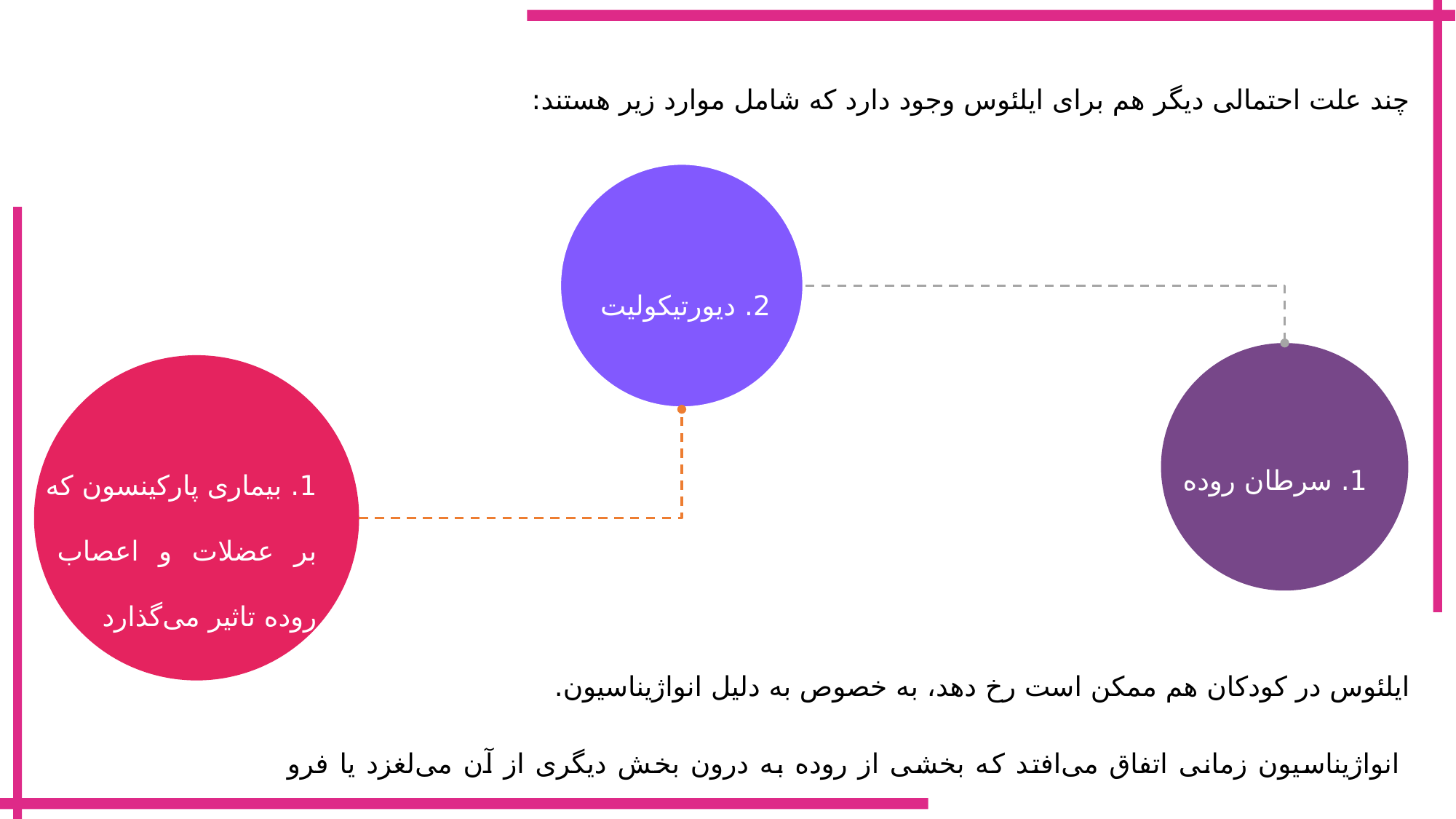

چند علت احتمالی دیگر هم برای ایلئوس وجود دارد که شامل موارد زیر هستند:

2. دیورتیکولیت

1. سرطان روده
1. بیماری پارکینسون که بر عضلات و اعصاب روده تاثیر می‌گذارد
ایلئوس در کودکان هم ممکن است رخ دهد، به خصوص به دلیل انواژیناسیون.
 انواژیناسیون زمانی اتفاق می‌افتد که بخشی از روده به درون بخش دیگری از آن می‌لغزد یا فرو می‌رود.